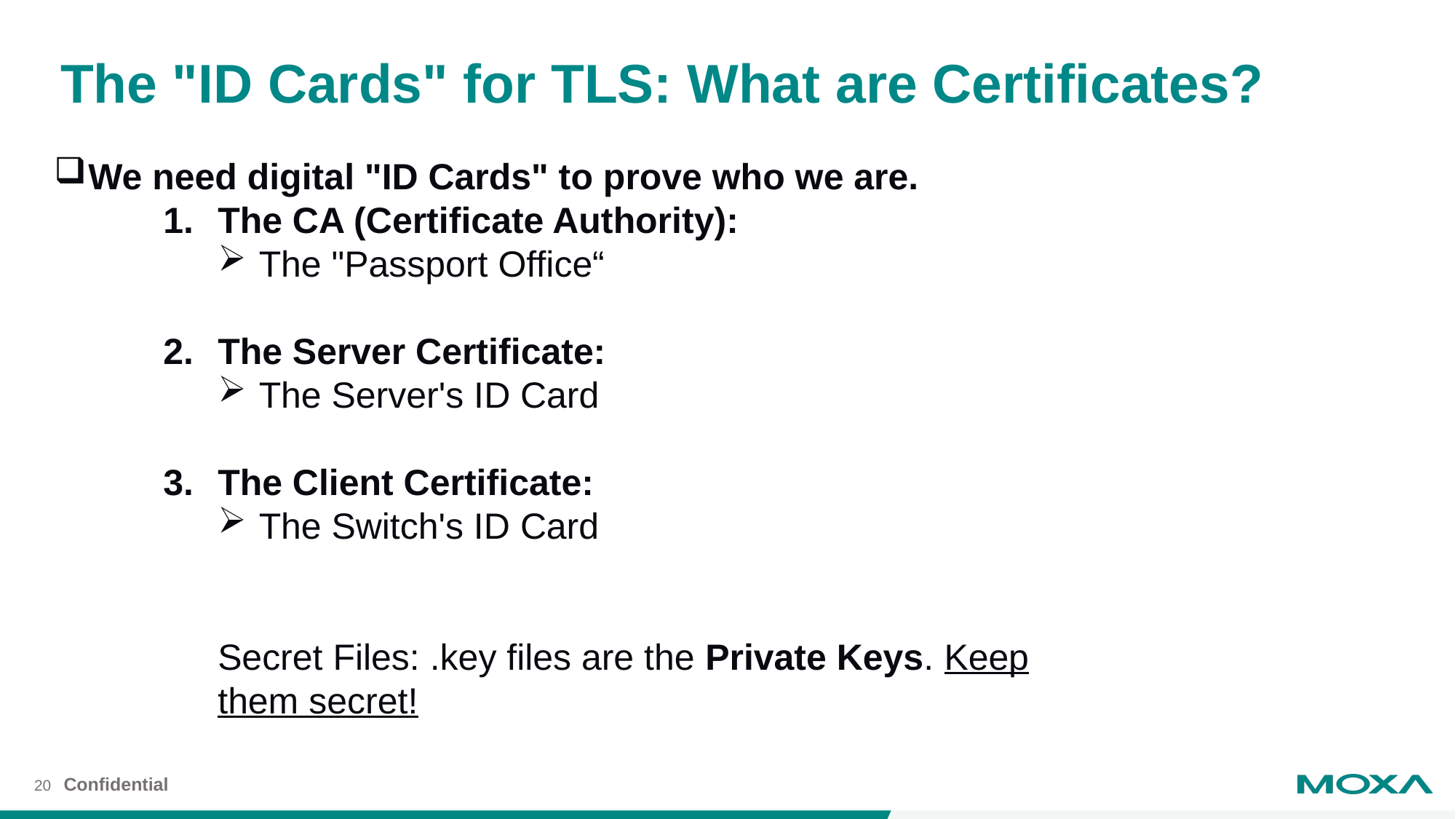

The "ID Cards" for TLS: What are Certificates?
We need digital "ID Cards" to prove who we are.
The CA (Certificate Authority):
The "Passport Office“

The Server Certificate:
The Server's ID Card

The Client Certificate:
The Switch's ID Card

Secret Files: .key files are the Private Keys. Keep them secret!